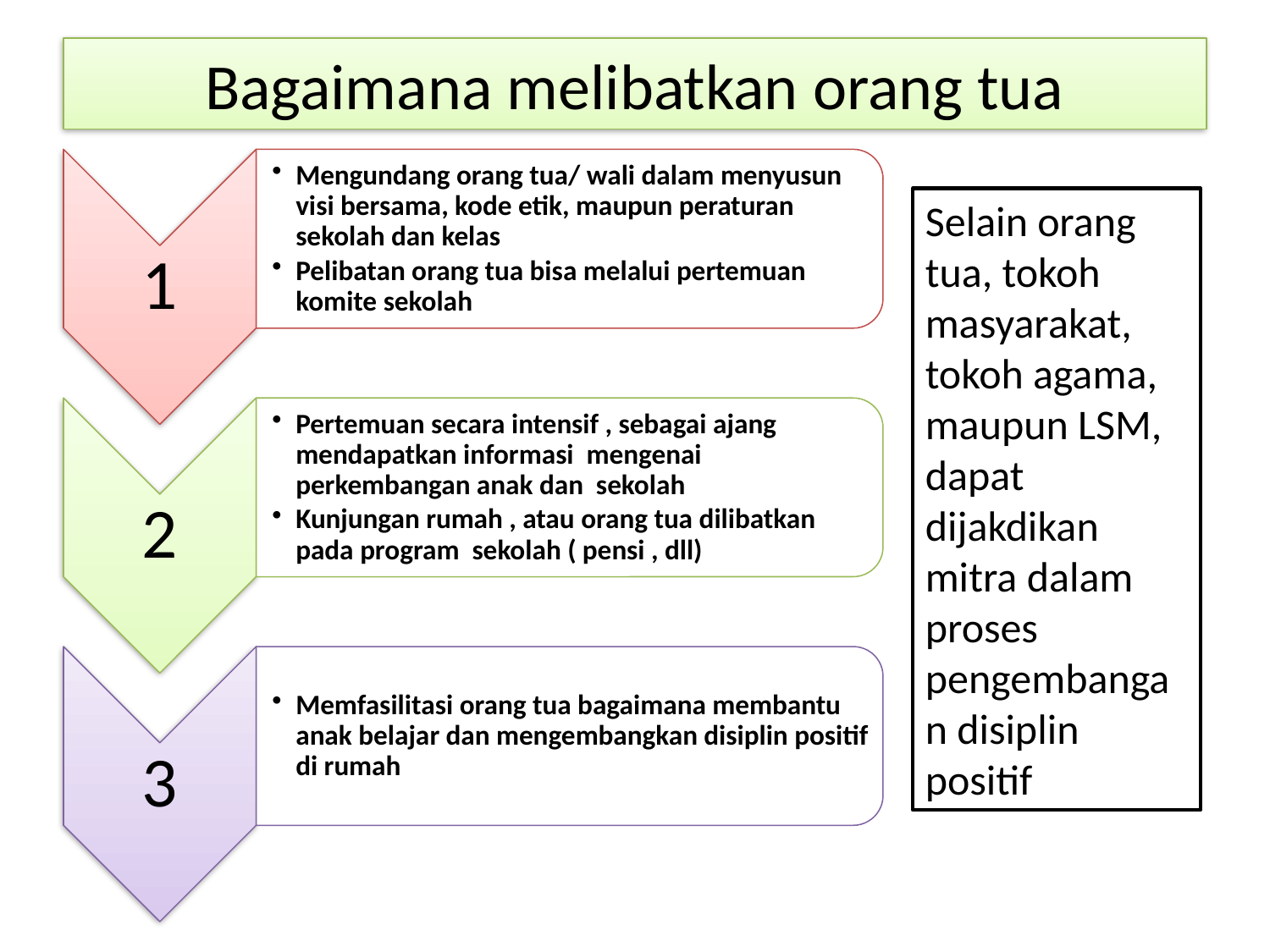

# Bagaimana melibatkan orang tua
1
Mengundang orang tua/ wali dalam menyusun visi bersama, kode etik, maupun peraturan sekolah dan kelas
Pelibatan orang tua bisa melalui pertemuan komite sekolah
2
Pertemuan secara intensif , sebagai ajang  mendapatkan informasi  mengenai perkembangan anak dan  sekolah
Kunjungan rumah , atau orang tua dilibatkan pada program  sekolah ( pensi , dll)
3
Memfasilitasi orang tua bagaimana membantu anak belajar dan mengembangkan disiplin positif di rumah
Selain orang tua, tokoh masyarakat, tokoh agama,  maupun LSM,  dapat dijakdikan mitra dalam proses pengembangan disiplin positif